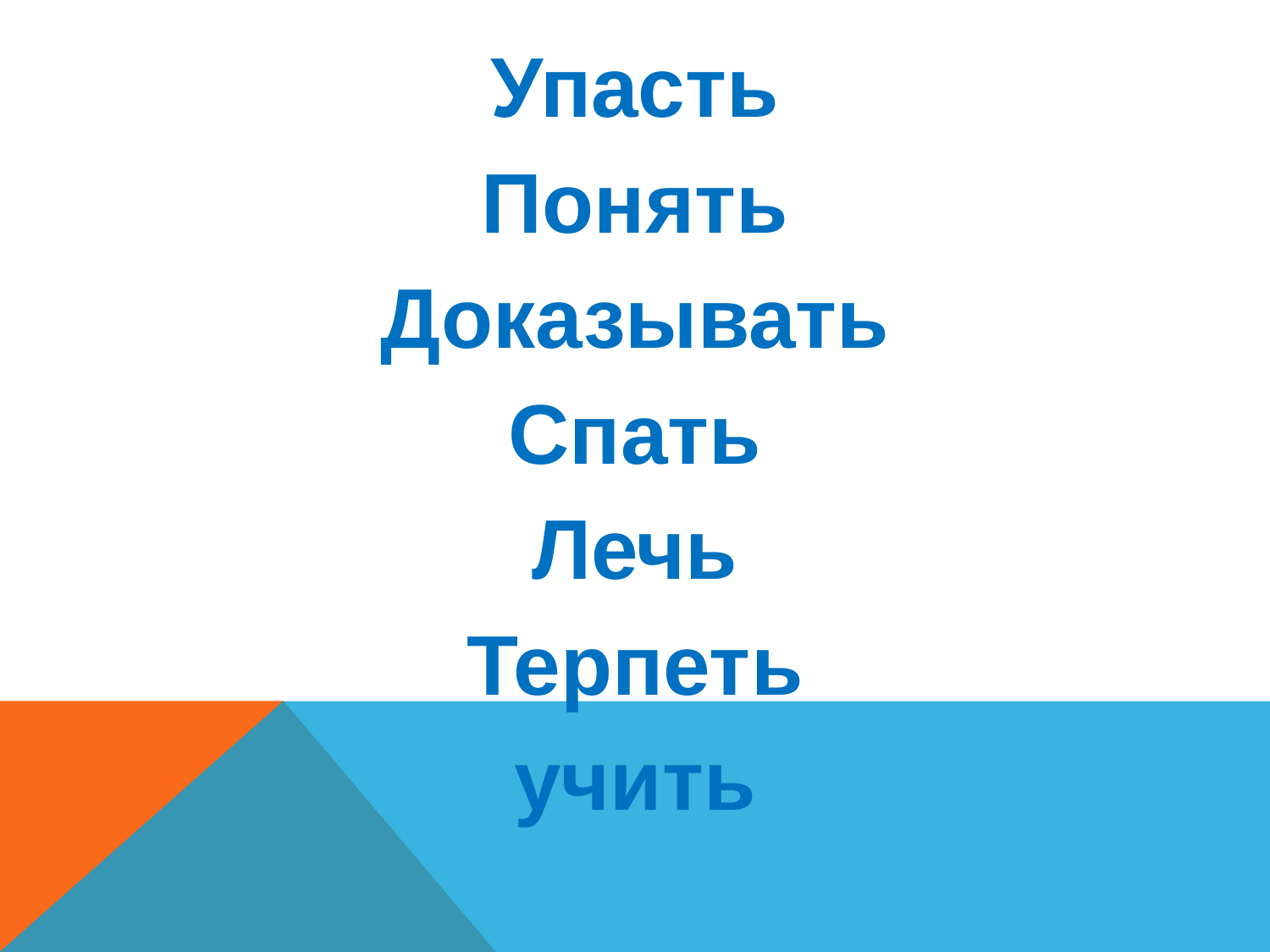

Упасть
Понять
Доказывать
Спать
Лечь
Терпеть
учить